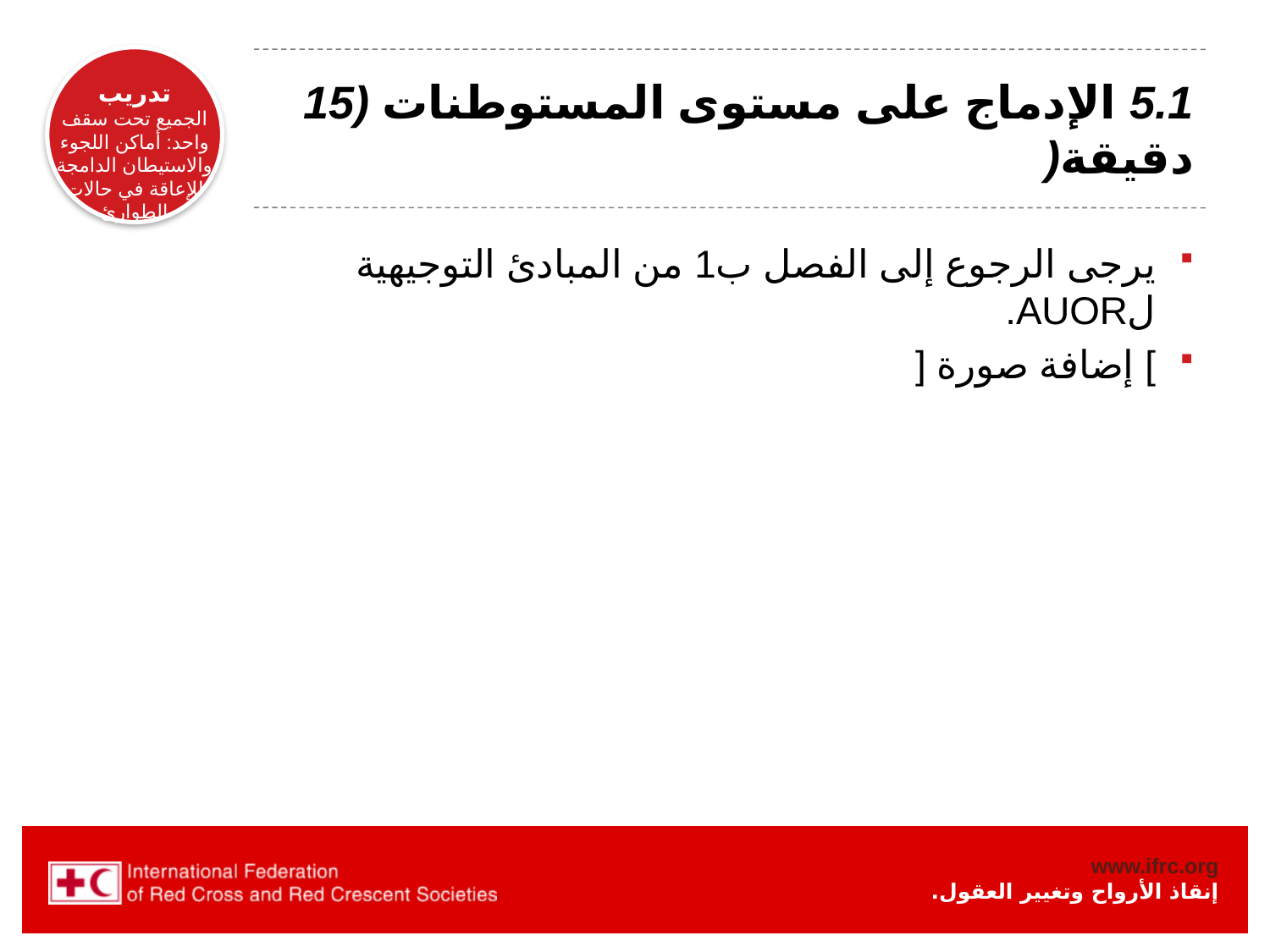

# 5.1 الإدماج على مستوى المستوطنات (15 دقيقة(
يرجى الرجوع إلى الفصل ب1 من المبادئ التوجيهية لAUOR.
] إضافة صورة [